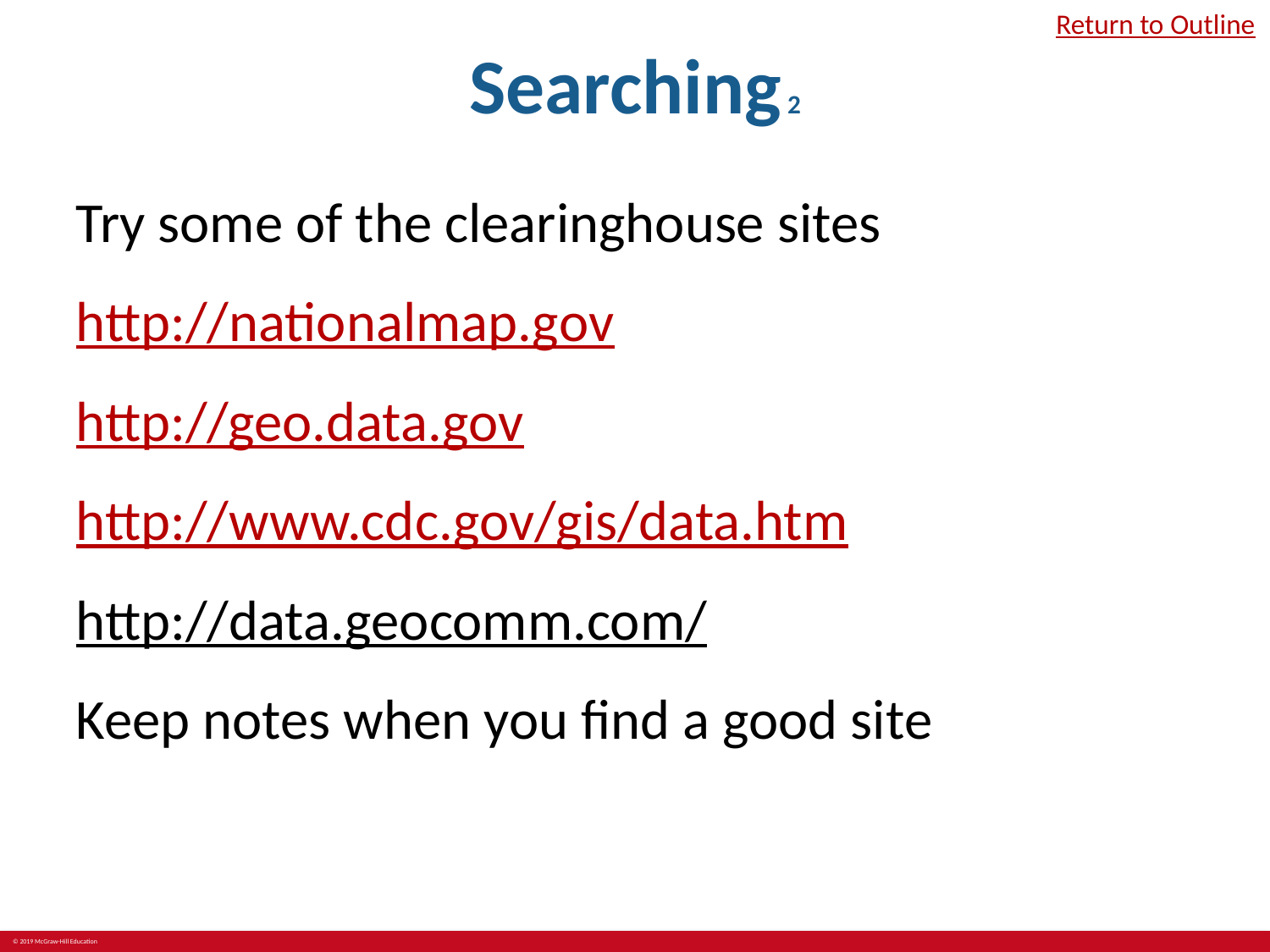

# Searching 2
Return to Outline
Try some of the clearinghouse sites
http://nationalmap.gov
http://geo.data.gov
http://www.cdc.gov/gis/data.htm
http://data.geocomm.com/
Keep notes when you find a good site